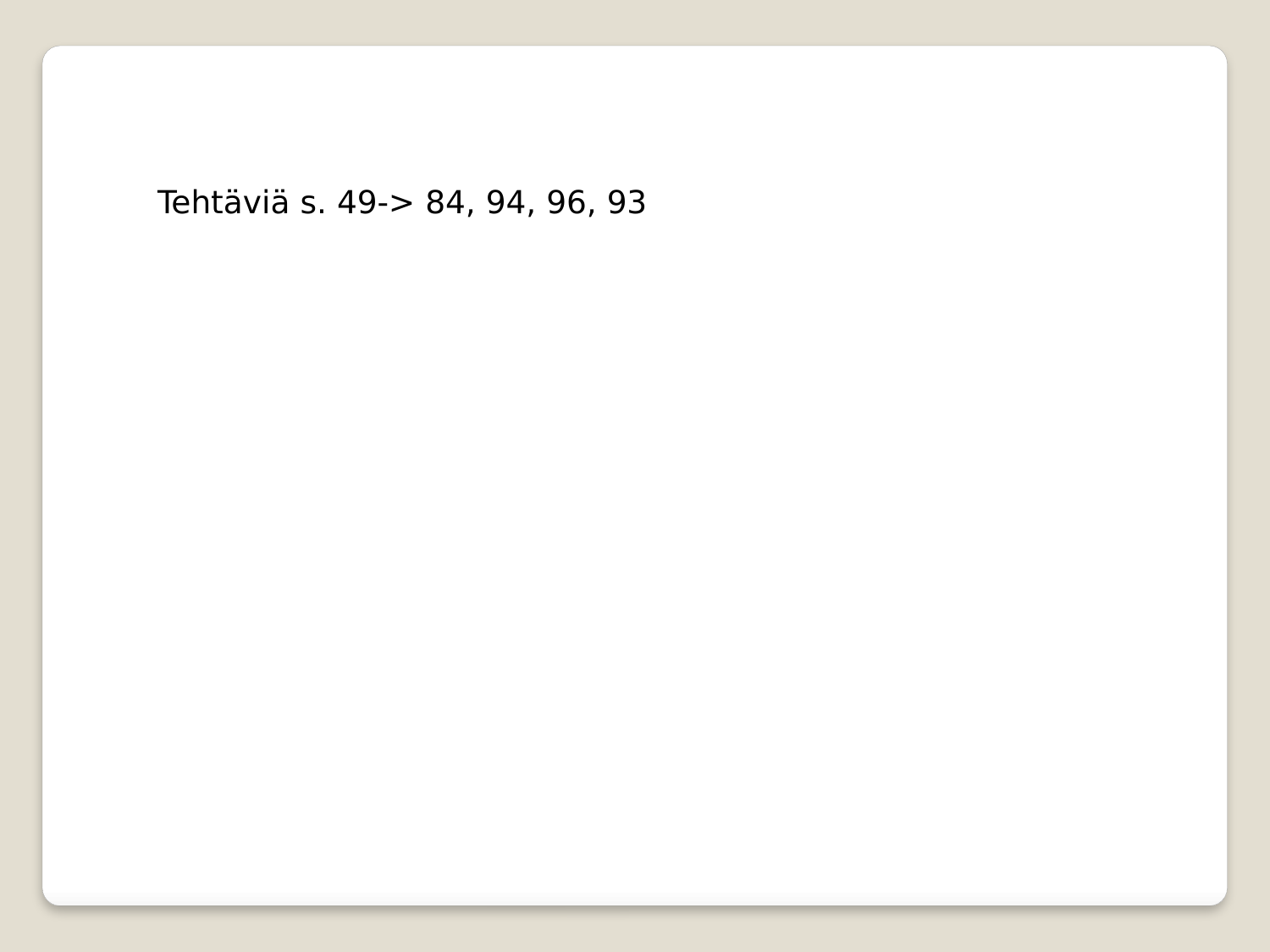

Tehtäviä s. 49-> 84, 94, 96, 93